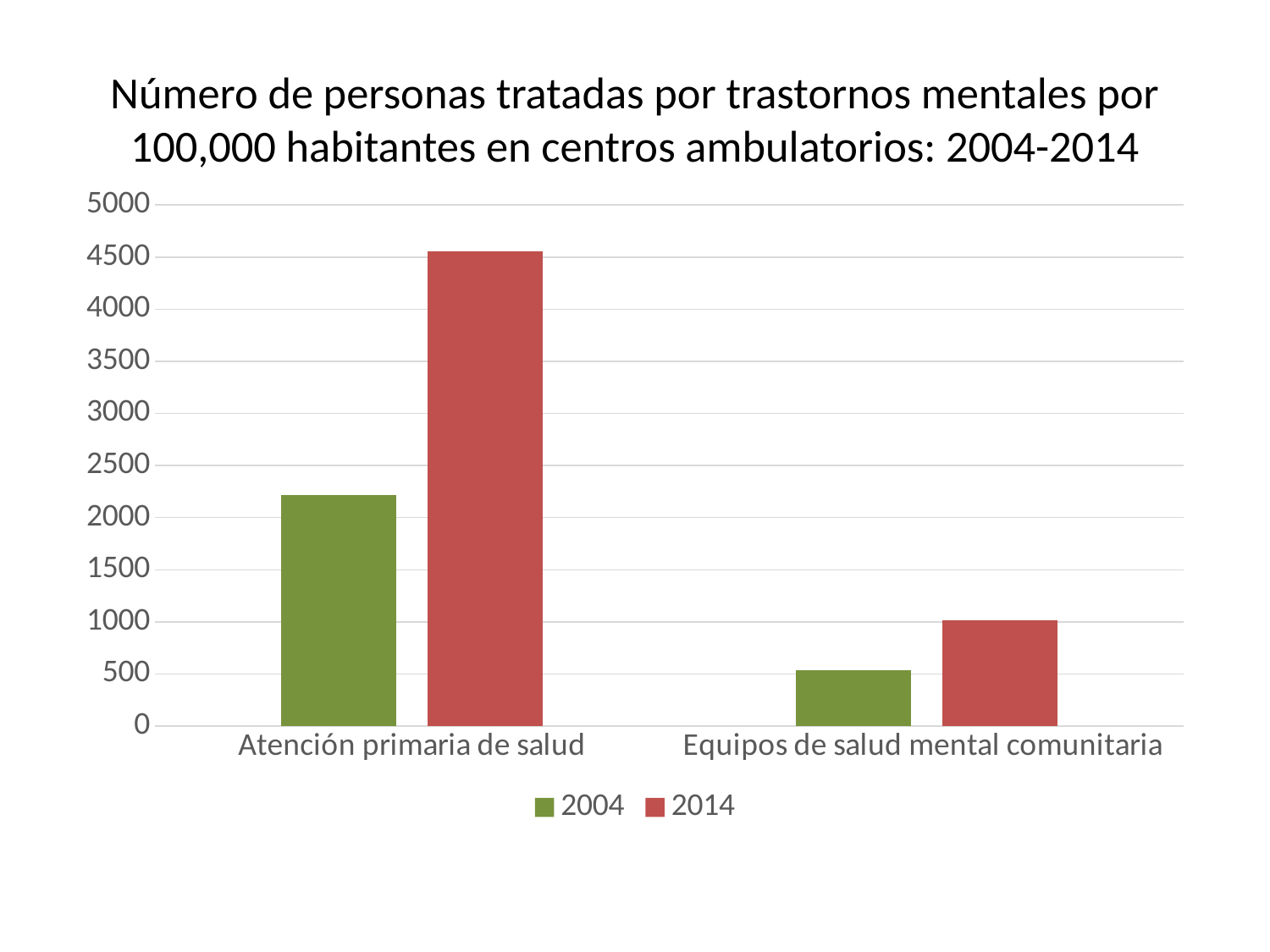

# Número de personas tratadas por trastornos mentales por 100,000 habitantes en centros ambulatorios: 2004-2014

### Chart

| Category | 2004 | 2014 |
|---|---|---|
| Atención primaria de salud | 2217.0 | 4559.0 |
| Equipos de salud mental comunitaria   | 535.0 | 1014.0 |